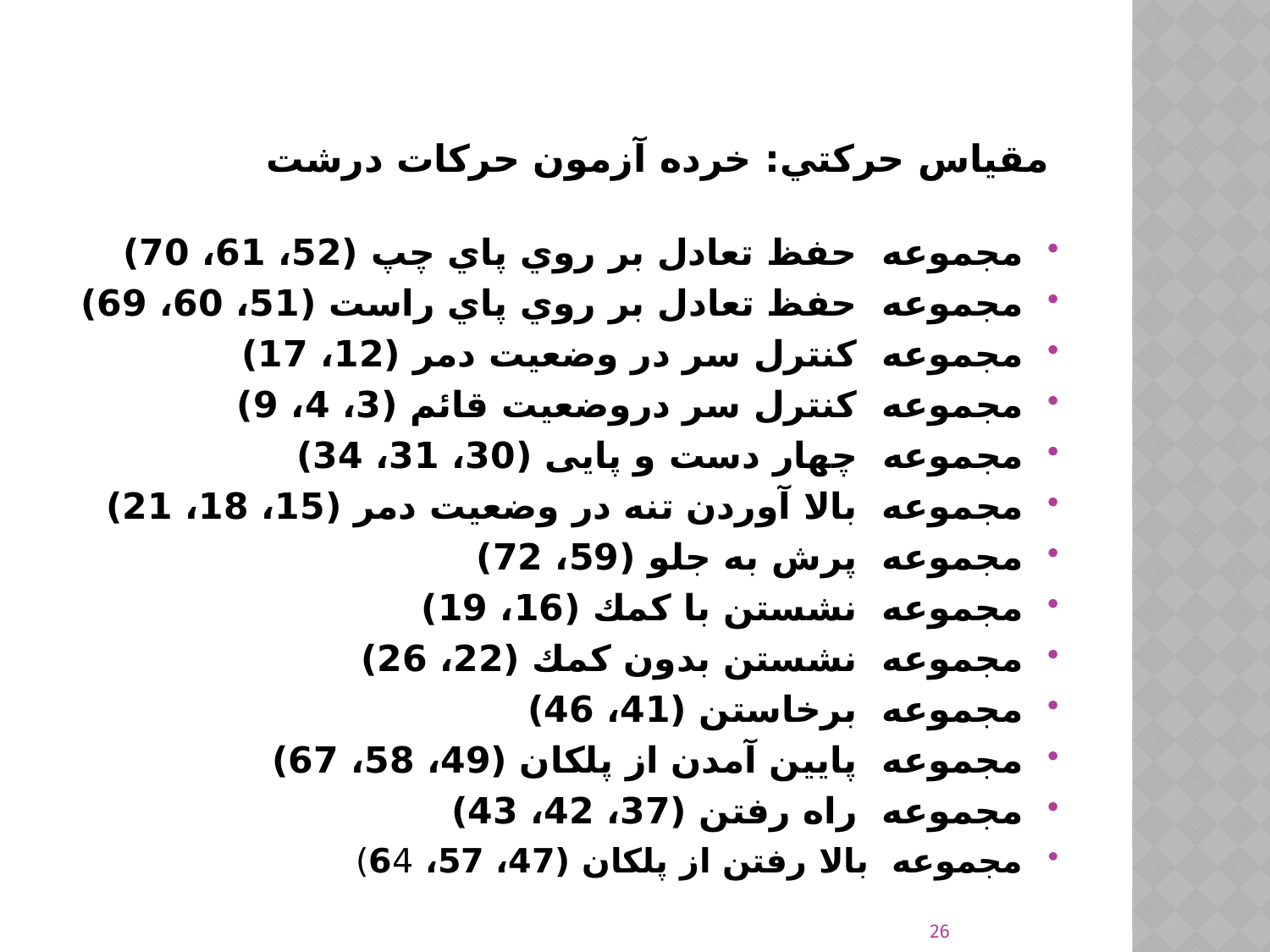

# مقياس حركتي: خرده‌ آزمون حركات درشت
مجموعه  حفظ تعادل بر روي پاي چپ (52، 61، 70)
مجموعه  حفظ تعادل بر روي پاي راست (51، 60، 69)
مجموعه  كنترل سر در وضعیت دمر (12، 17)
مجموعه  كنترل سر دروضعیت قائم (3، 4، 9)
مجموعه  چهار دست و پایی (30، 31، 34)
مجموعه  بالا آوردن تنه در وضعیت دمر (15، 18، 21)
مجموعه  پرش به جلو (59، 72)
مجموعه  نشستن با كمك (16، 19)
مجموعه  نشستن بدون كمك (22، 26)
مجموعه  برخاستن (41، 46)
مجموعه  پایین آمدن از پلکان (49، 58، 67)
مجموعه  راه رفتن (37، 42، 43)
مجموعه  بالا رفتن از پلکان (47، 57، 64)

26